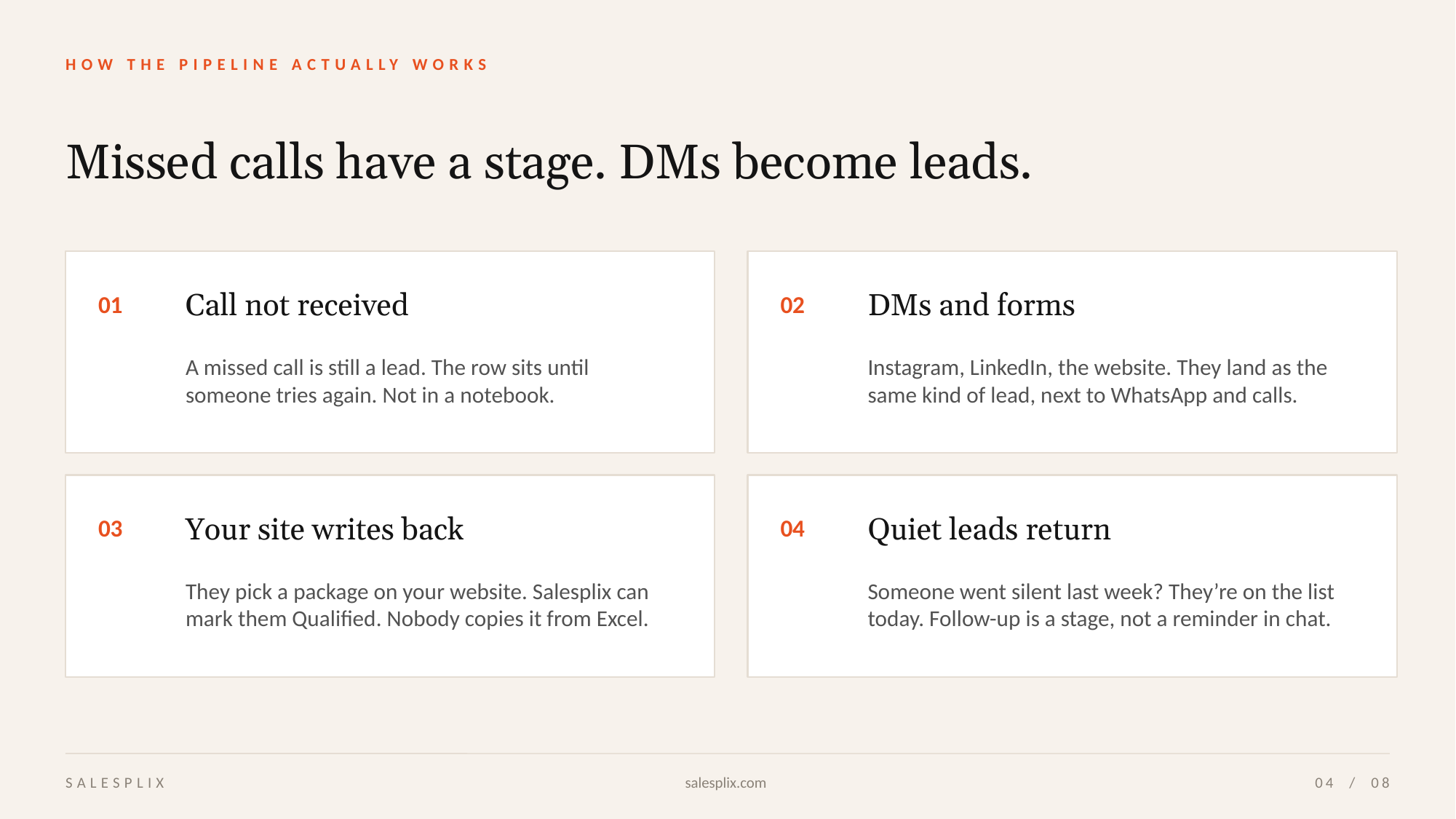

HOW THE PIPELINE ACTUALLY WORKS
Missed calls have a stage. DMs become leads.

01
Call not received
02
DMs and forms
A missed call is still a lead. The row sits until someone tries again. Not in a notebook.
Instagram, LinkedIn, the website. They land as the same kind of lead, next to WhatsApp and calls.

03
Your site writes back
04
Quiet leads return
They pick a package on your website. Salesplix can mark them Qualified. Nobody copies it from Excel.
Someone went silent last week? They’re on the list today. Follow-up is a stage, not a reminder in chat.

SALESPLIX
salesplix.com
04  /  08